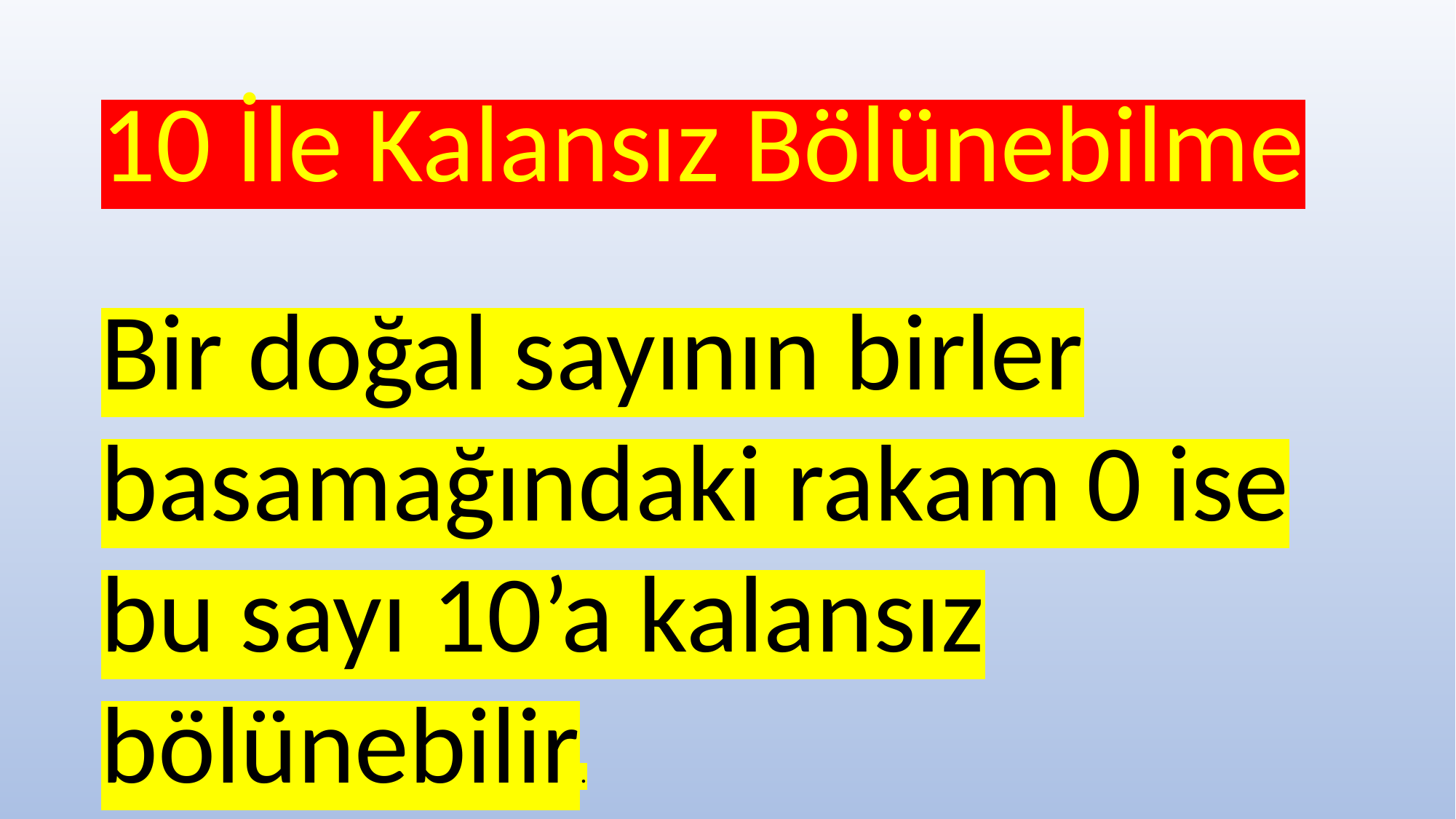

10 İle Kalansız Bölünebilme
Bir doğal sayının birler basamağındaki rakam 0 ise bu sayı 10’a kalansız bölünebilir.